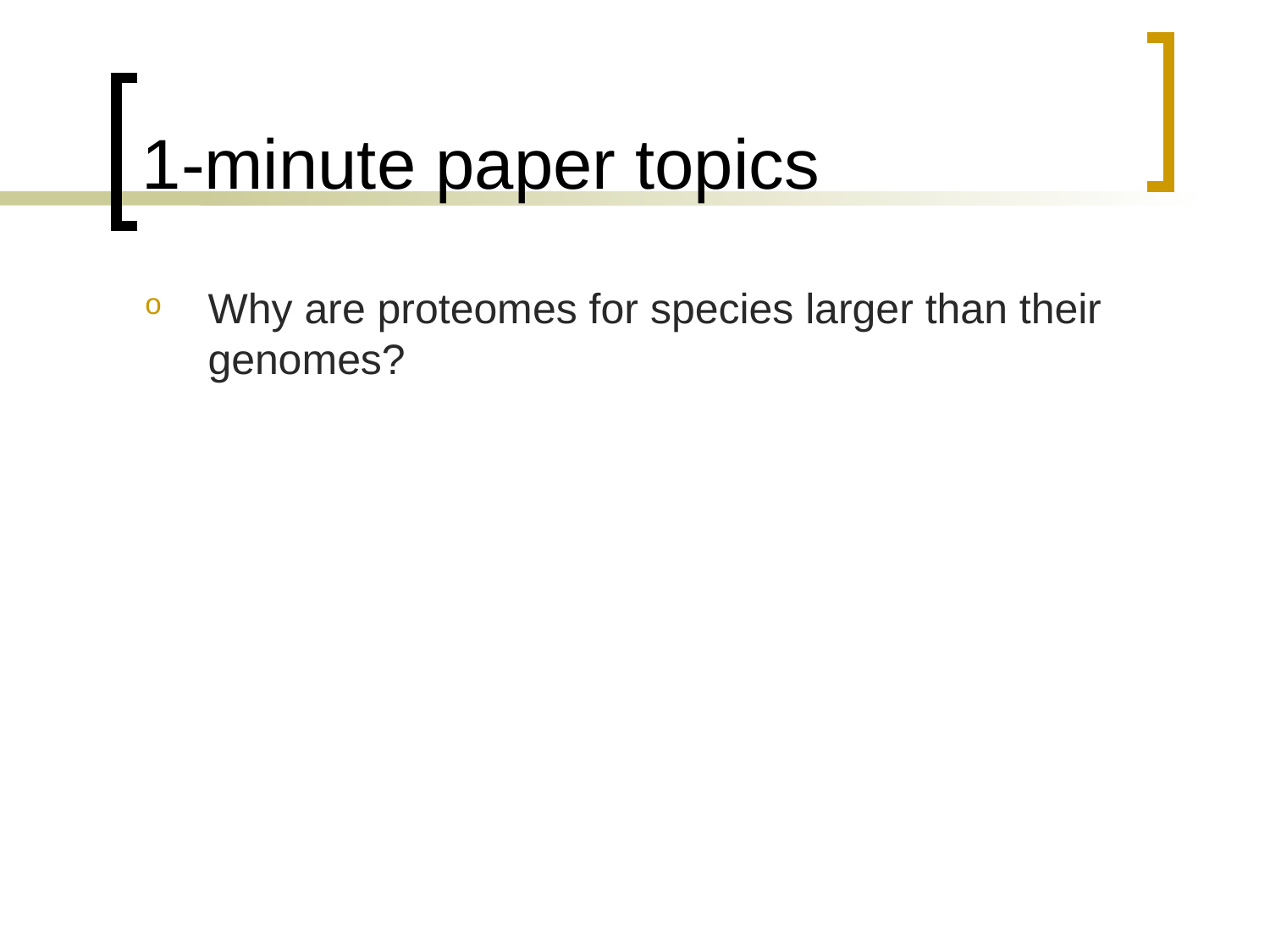

# 1-minute paper topics
Why are proteomes for species larger than their genomes?